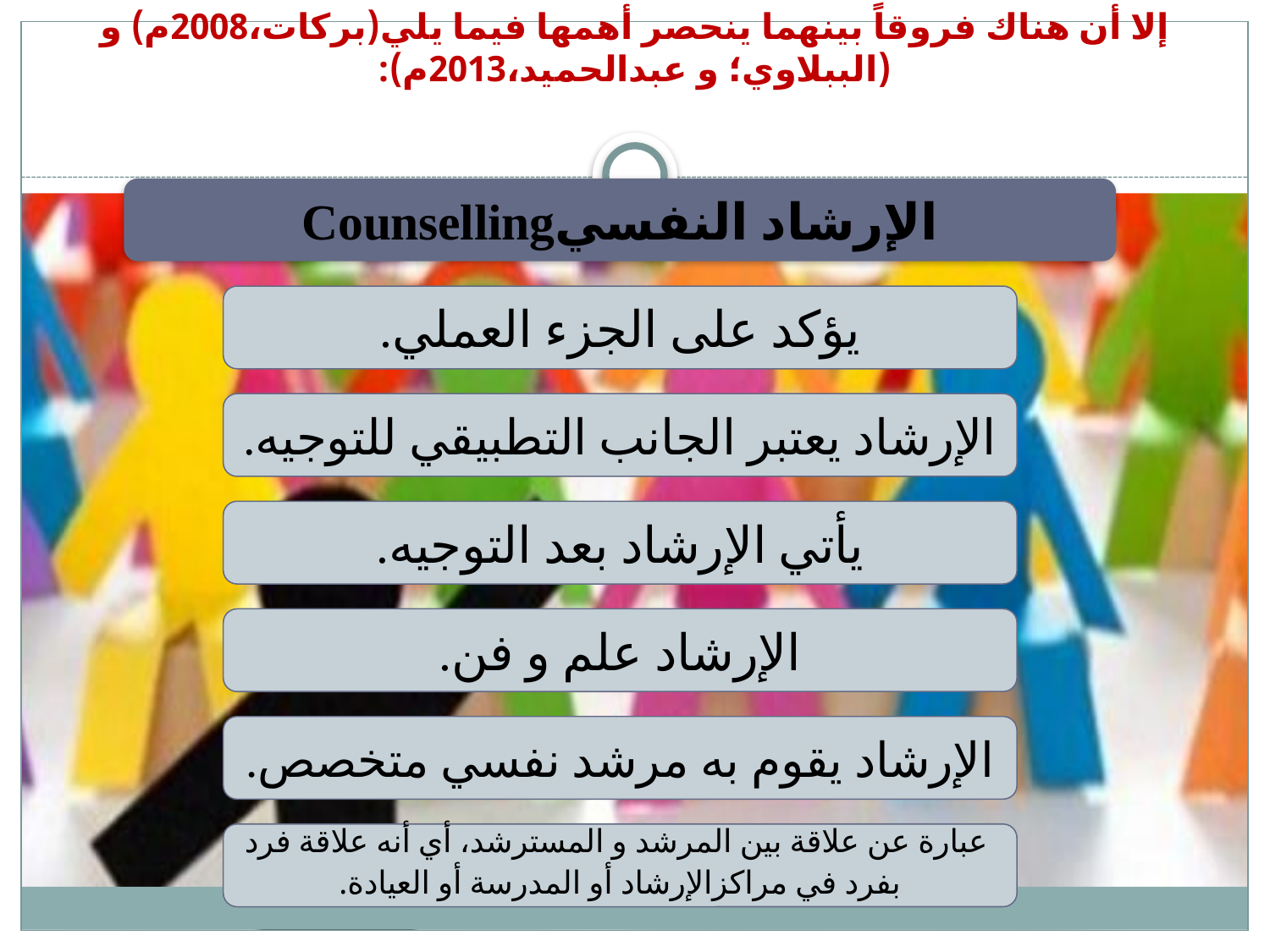

# إلا أن هناك فروقاً بينهما ينحصر أهمها فيما يلي(بركات،2008م) و (الببلاوي؛ و عبدالحميد،2013م):
يؤكد على الجزء العملي.